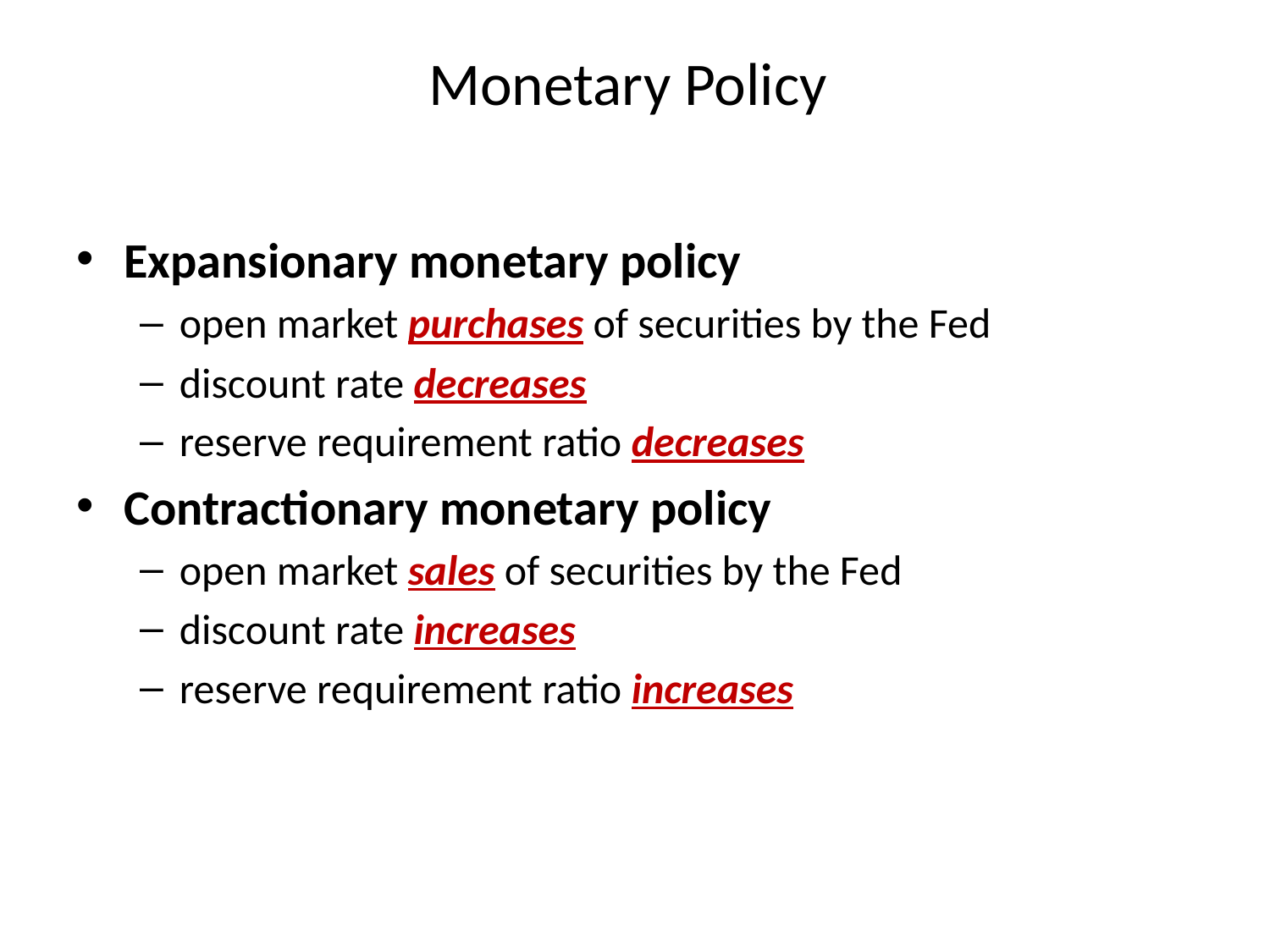

# Monetary Policy
Expansionary monetary policy
open market purchases of securities by the Fed
discount rate decreases
reserve requirement ratio decreases
Contractionary monetary policy
open market sales of securities by the Fed
discount rate increases
reserve requirement ratio increases